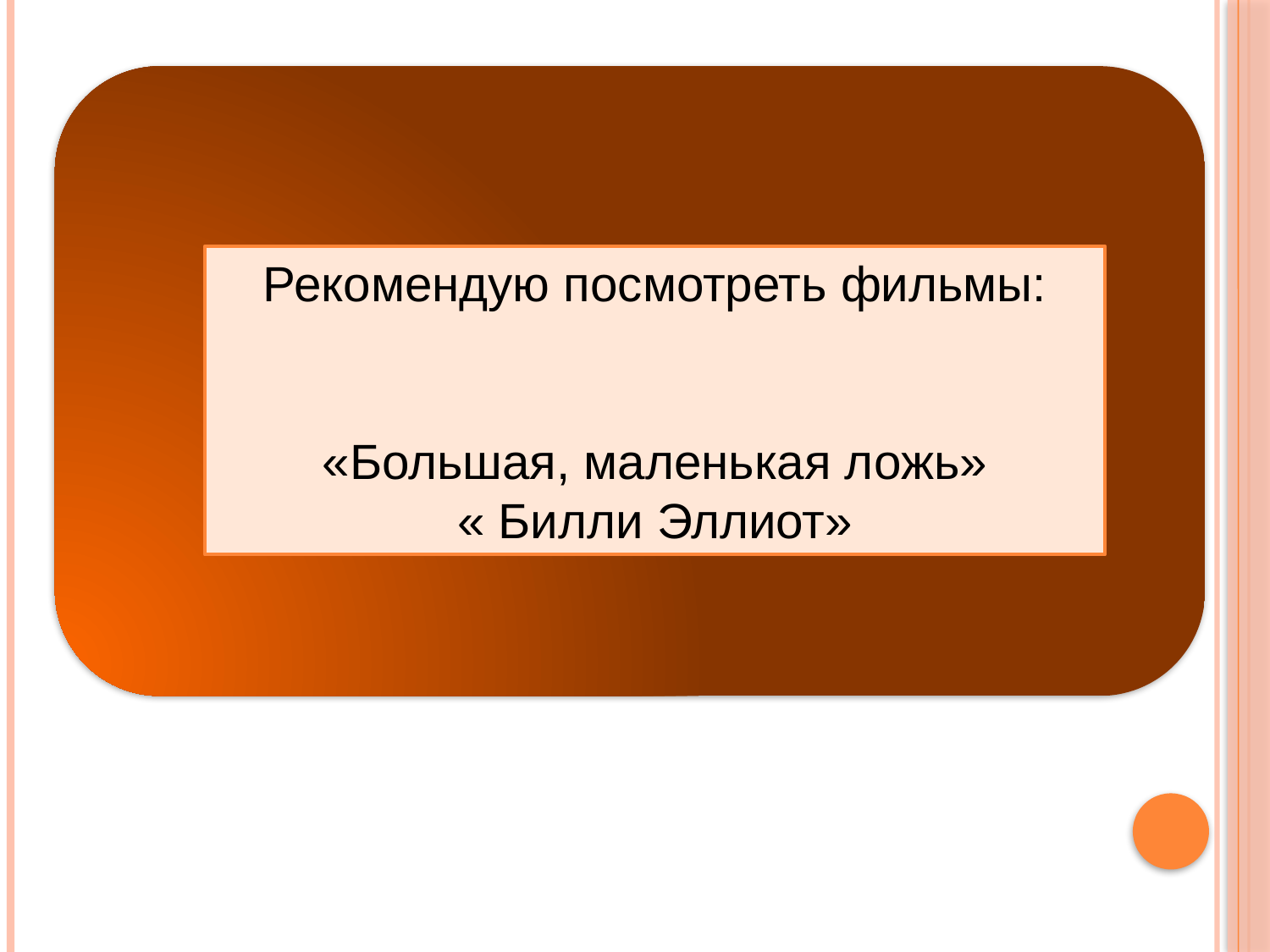

Рекомендую посмотреть фильмы:

«Большая, маленькая ложь»
« Билли Эллиот»